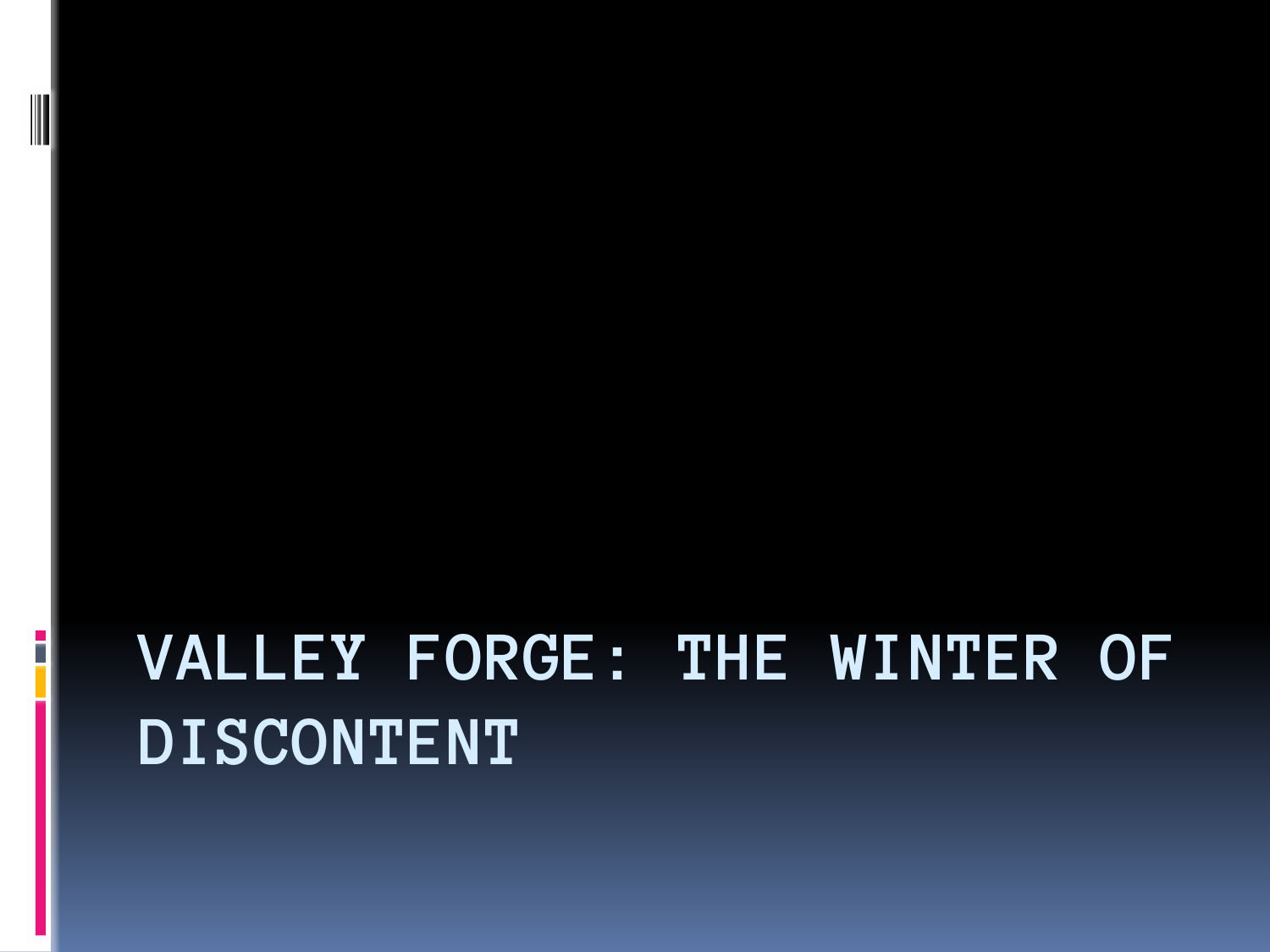

# Valley Forge: The Winter of Discontent